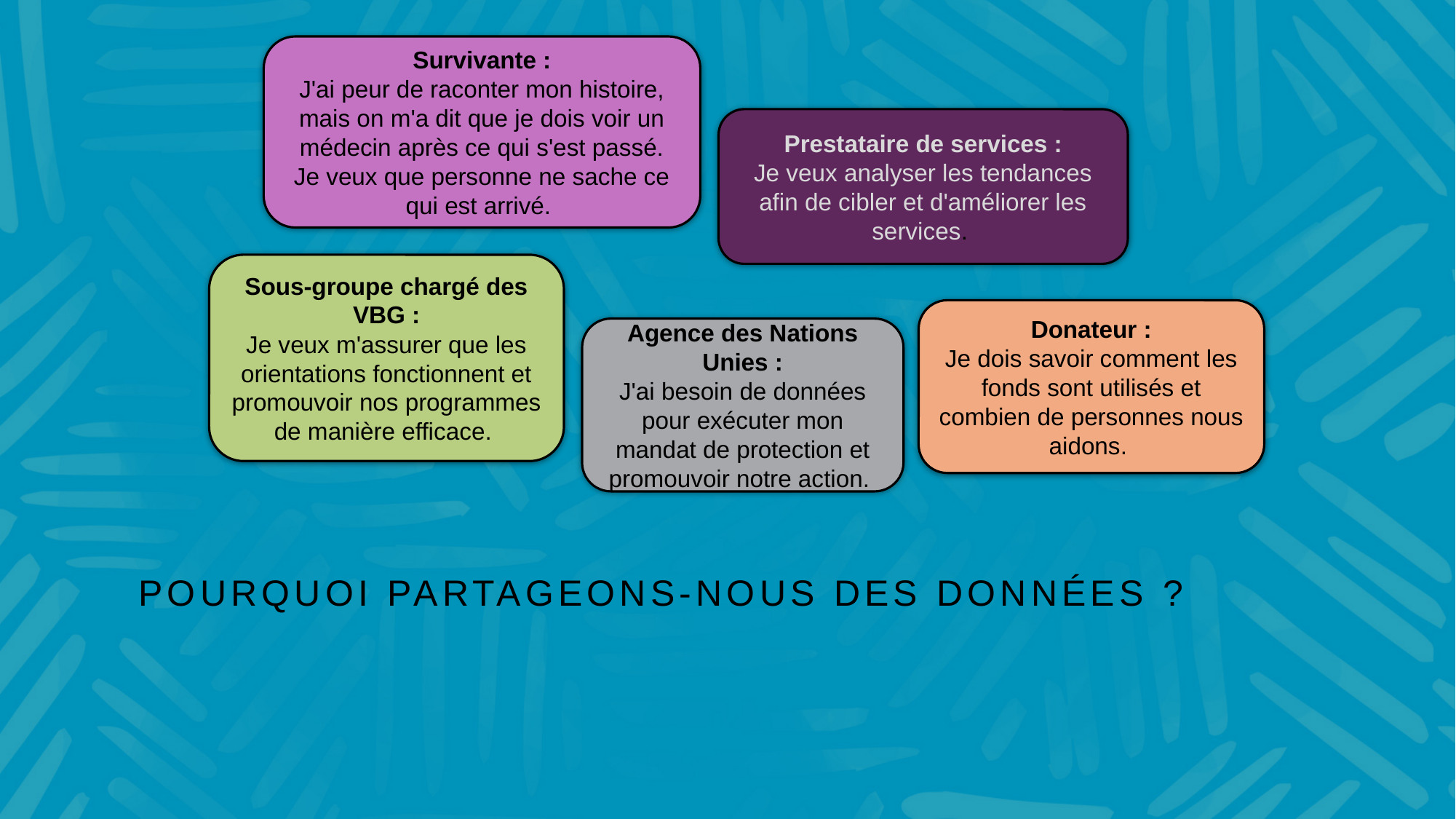

Survivante :
J'ai peur de raconter mon histoire, mais on m'a dit que je dois voir un médecin après ce qui s'est passé. Je veux que personne ne sache ce qui est arrivé.
Prestataire de services :
Je veux analyser les tendances afin de cibler et d'améliorer les services.
Sous-groupe chargé des VBG :
Je veux m'assurer que les orientations fonctionnent et promouvoir nos programmes de manière efficace.
Donateur :
Je dois savoir comment les fonds sont utilisés et combien de personnes nous aidons.
Agence des Nations Unies :
J'ai besoin de données pour exécuter mon mandat de protection et promouvoir notre action.
# Pourquoi partageons-nous des données ?